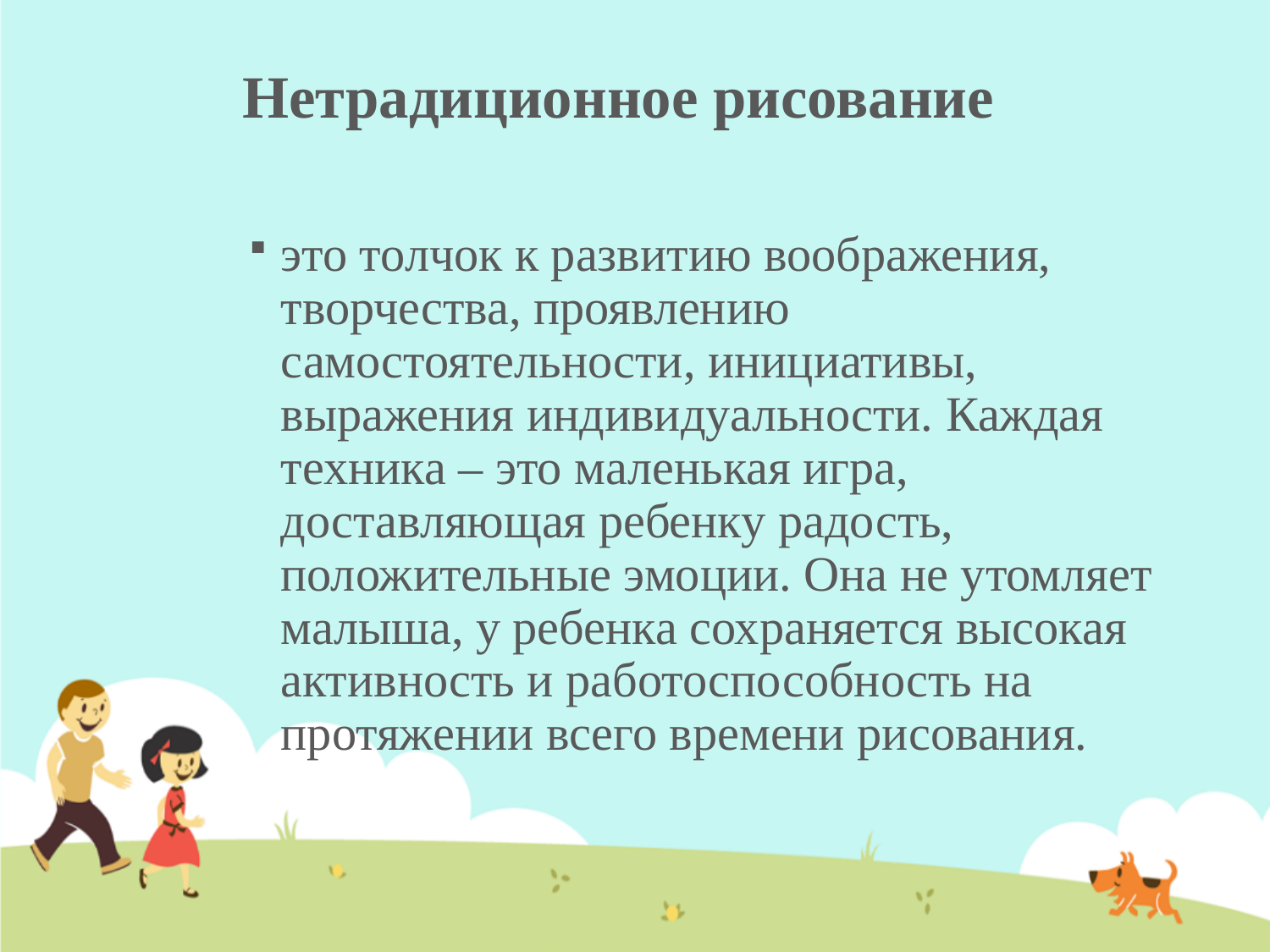

# Нетрадиционное рисование
это толчок к развитию воображения, творчества, проявлению самостоятельности, инициативы, выражения индивидуальности. Каждая техника – это маленькая игра, доставляющая ребенку радость, положительные эмоции. Она не утомляет малыша, у ребенка сохраняется высокая активность и работоспособность на протяжении всего времени рисования.